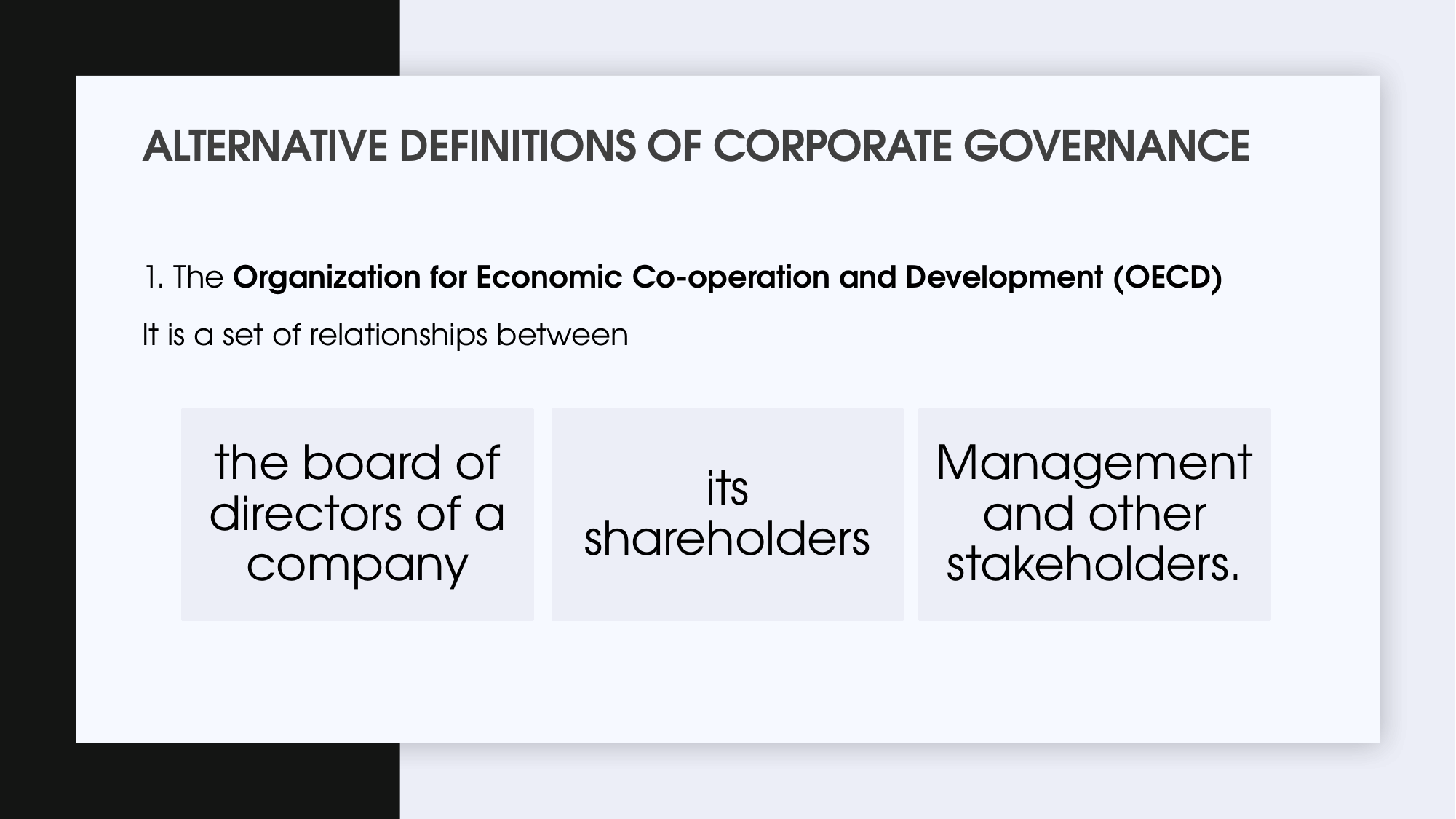

# Alternative definitions of corporate governance
1. The Organization for Economic Co-operation and Development (OECD)
It is a set of relationships between

the board of directors of a company
its shareholders
Management and other stakeholders.